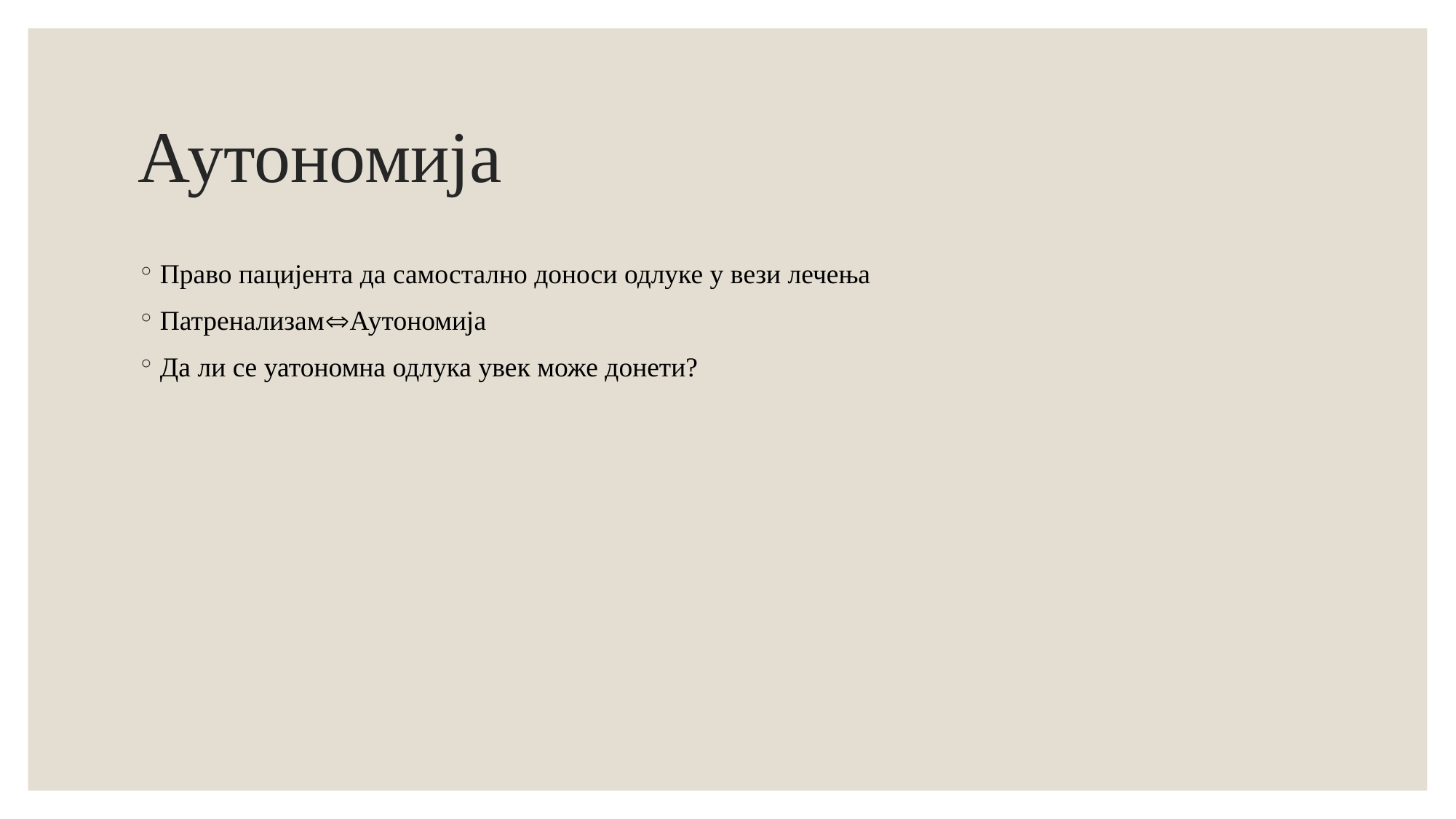

# Аутономија
Право пацијента да самостално доноси одлуке у вези лечења
Патренализам⇔Аутономија
Да ли се уатономна одлука увек може донети?